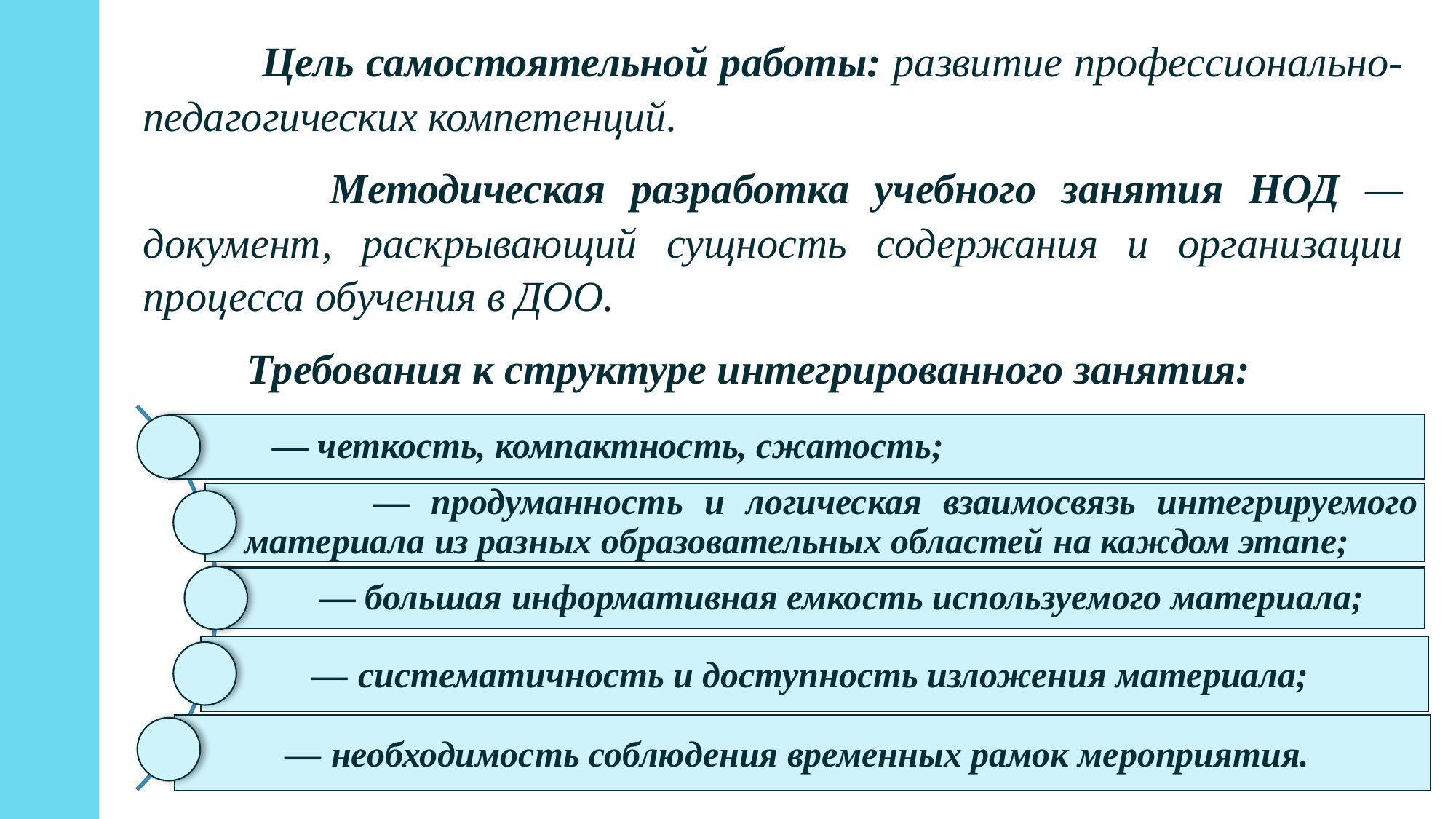

Цель самостоятельной работы: развитие профессионально- педагогических компетенций.
      Методическая разработка учебного занятия НОД — документ, раскрывающий сущность содержания и организации процесса обучения в ДОО.
   Требования к структуре интегрированного занятия:
       — четкость, компактность, сжатость;
      — продуманность и логическая взаимосвязь интегрируемого материала из разных образовательных областей на каждом этапе;
       — большая информативная емкость используемого материала;
       — систематичность и доступность изло­жения материала;
       — необходимость соблюдения временных рамок мероприятия.